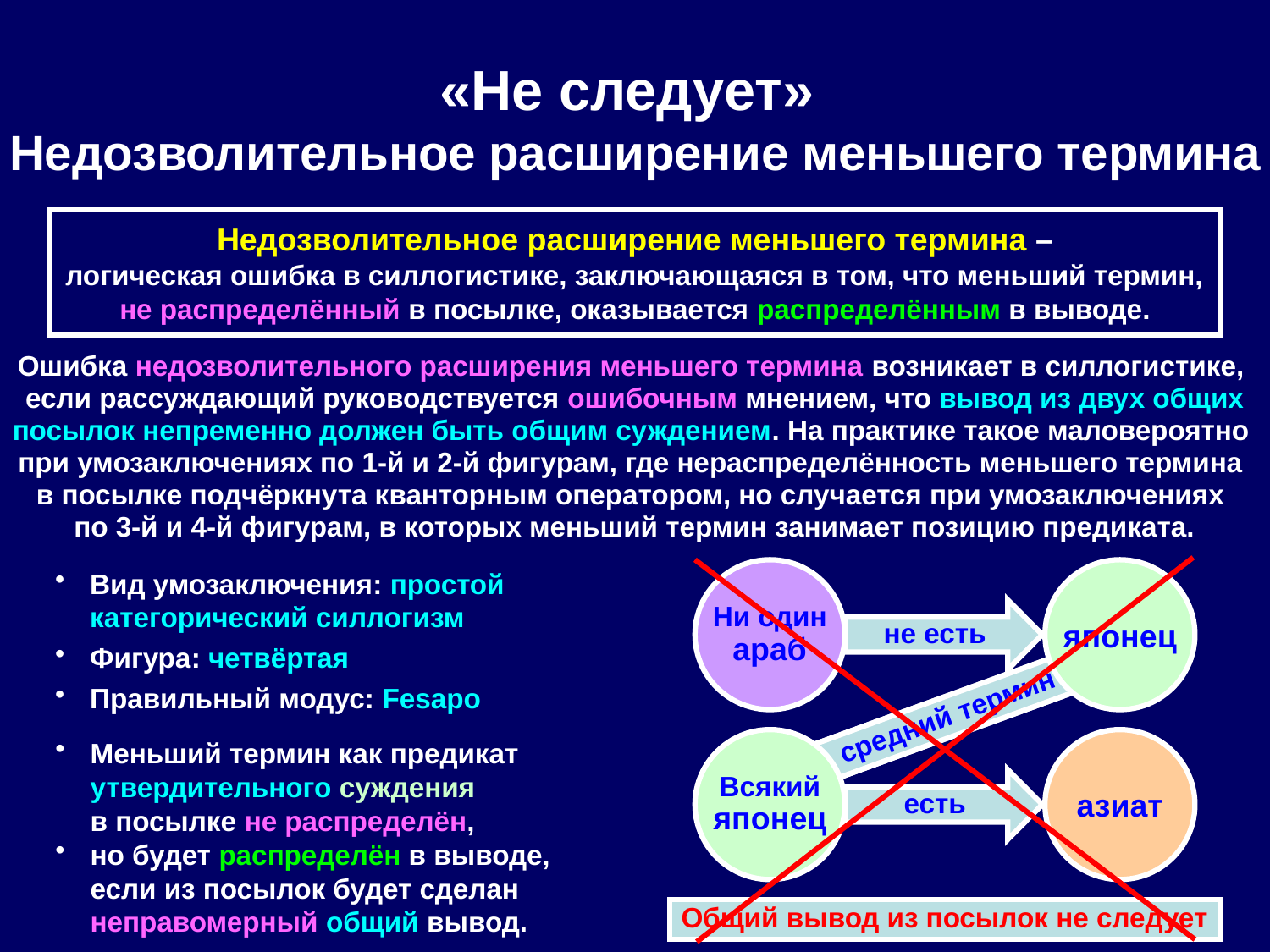

# «Не следует» Недозволительное расширение меньшего термина
Недозволительное расширение меньшего термина –
логическая ошибка в силлогистике, заключающаяся в том, что меньший термин, не распределённый в посылке, оказывается распределённым в выводе.
Ошибка недозволительного расширения меньшего термина возникает в силлогистике,
если рассуждающий руководствуется ошибочным мнением, что вывод из двух общих посылок непременно должен быть общим суждением. На практике такое маловероятно
при умозаключениях по 1-й и 2-й фигурам, где нераспределённость меньшего термина
в посылке подчёркнута кванторным оператором, но случается при умозаключениях
по 3-й и 4-й фигурам, в которых меньший термин занимает позицию предиката.
Вид умозаключения: простой категорический силлогизм
Фигура: четвёртая
Правильный модус: Fesapo
Ни один
араб
японец
не есть
не есть?
средний термин
Всякий
японец
азиат
Меньший термин как предикат утвердительного суждения
в посылке не распределён,
но будет распределён в выводе,
если из посылок будет сделан неправомерный общий вывод.
есть
Общий вывод из посылок не следует